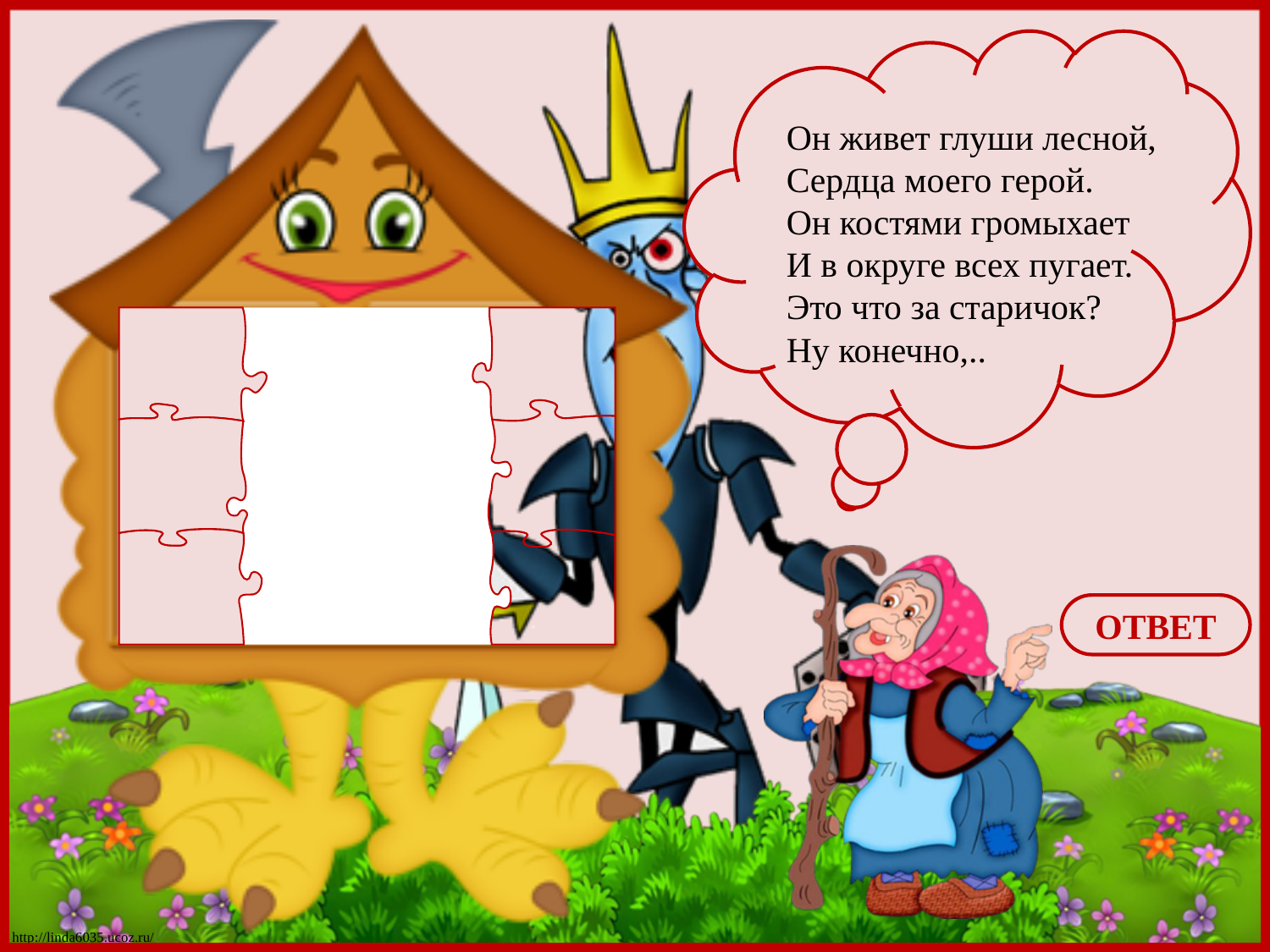

Он живет глуши лесной,
Сердца моего герой.
Он костями громыхает
И в округе всех пугает.
Это что за старичок?
Ну конечно,..

ОТВЕТ